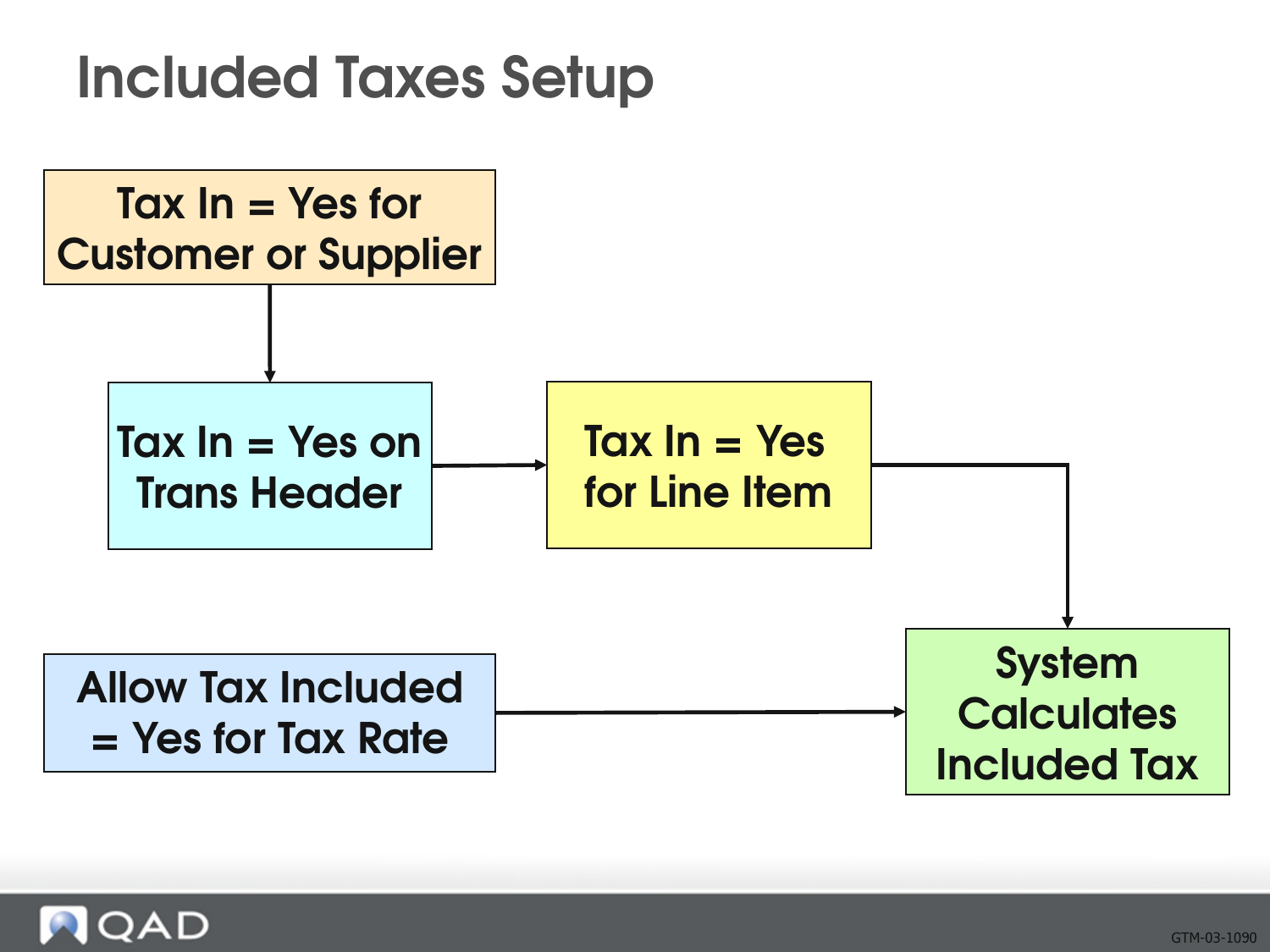

# Included Taxes Setup
Tax In = Yes for
Customer or Supplier
Tax In = Yes
for Line Item
Tax In = Yes on
Trans Header

System
Calculates
Included Tax
Allow Tax Included
= Yes for Tax Rate
GTM-03-1090